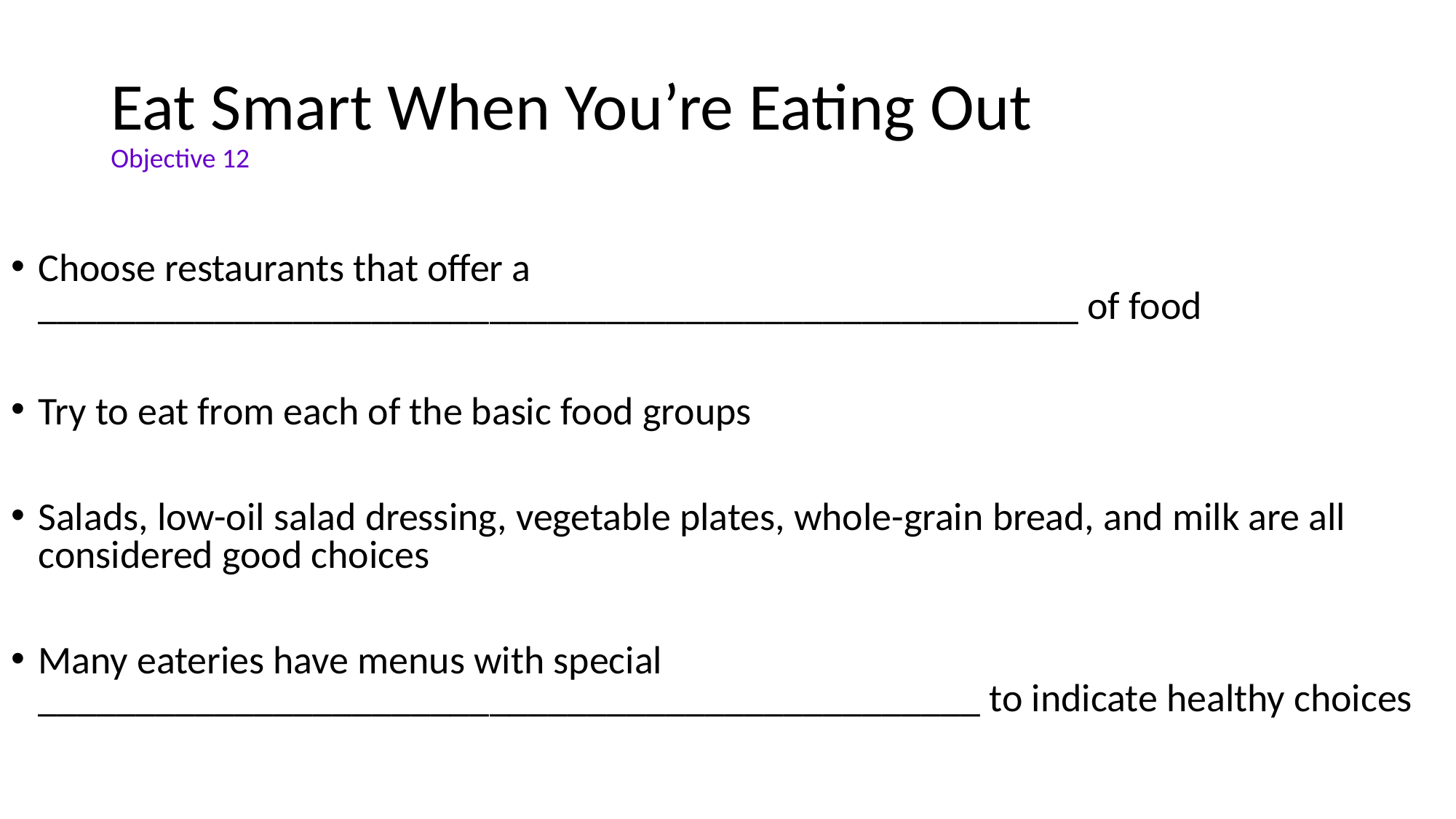

# Eat Smart When You’re Eating Out Objective 12
Choose restaurants that offer a _____________________________________________________ of food

Try to eat from each of the basic food groups

Salads, low-oil salad dressing, vegetable plates, whole-grain bread, and milk are all considered good choices

Many eateries have menus with special ________________________________________________ to indicate healthy choices